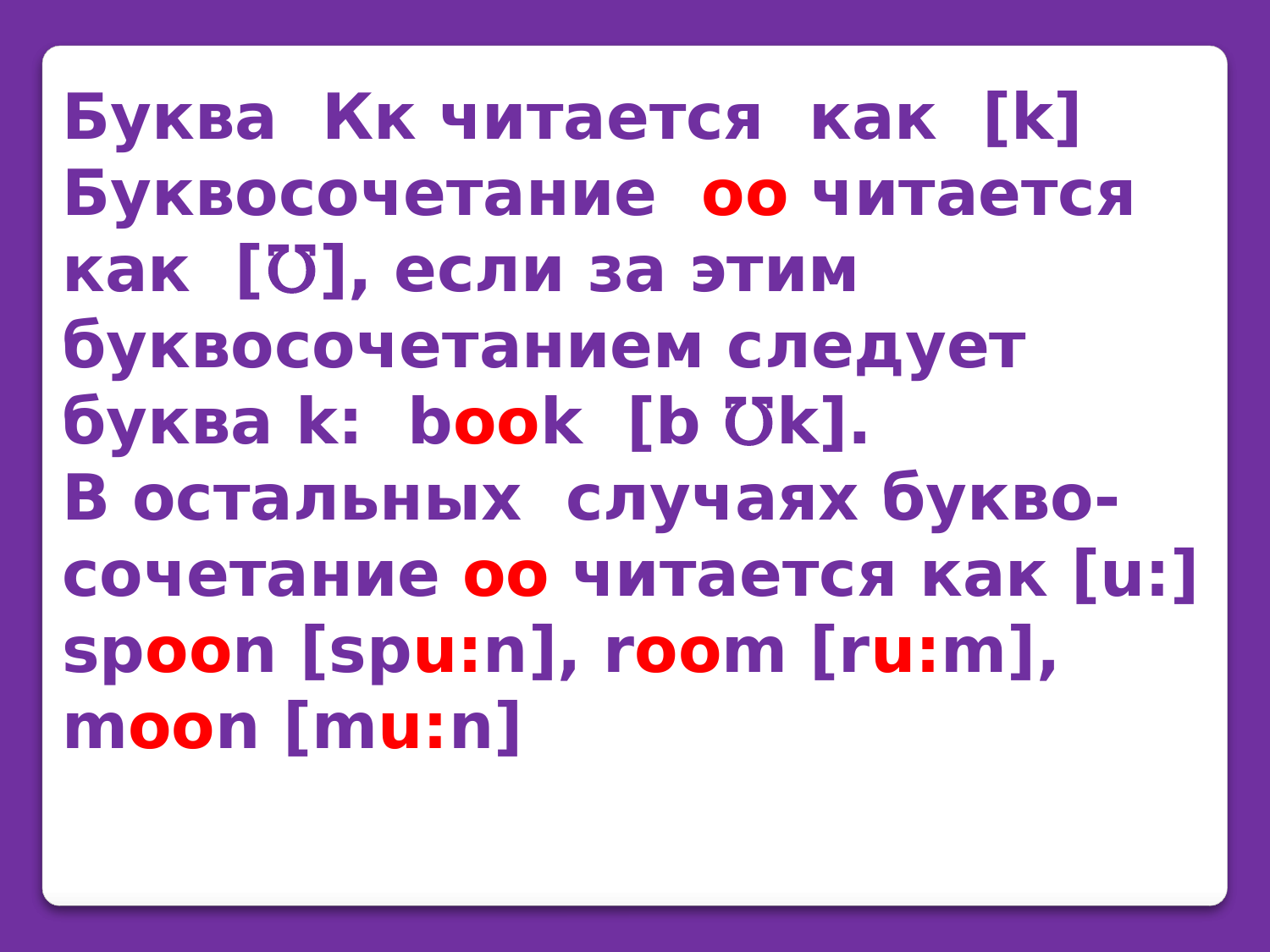

Буква  Кк читается  как  [k]
Буквосочетание  оо читается как  [℧], если за этим  буквосочетанием следует буква k:  book  [b ℧k].
В остальных  случаях букво-сочетание оо читается как [u:]
spoon [spu:n], room [ru:m],
moon [mu:n]